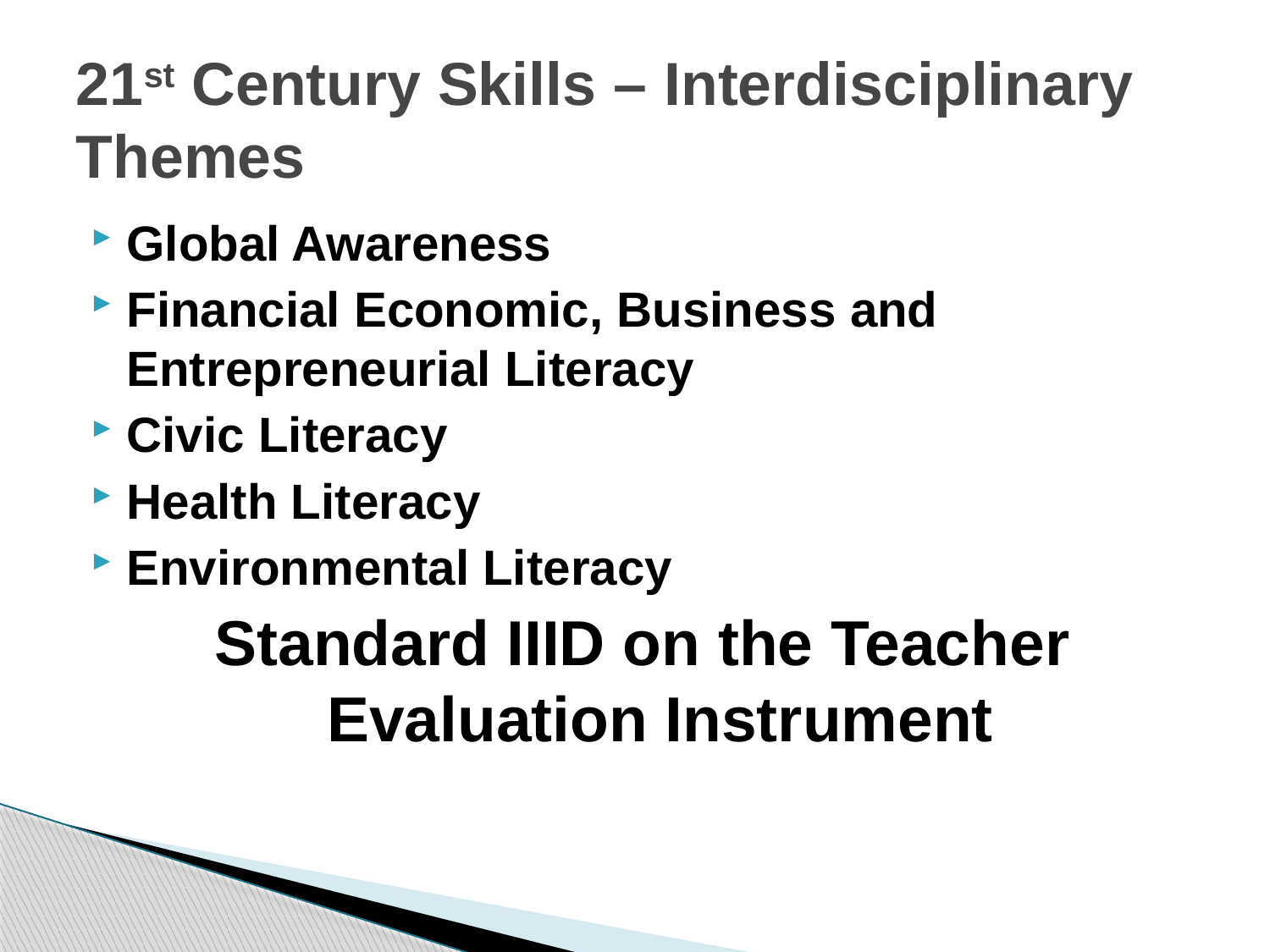

# 21st Century Skills – Interdisciplinary Themes
Global Awareness
Financial Economic, Business and Entrepreneurial Literacy
Civic Literacy
Health Literacy
Environmental Literacy
Standard IIID on the Teacher Evaluation Instrument